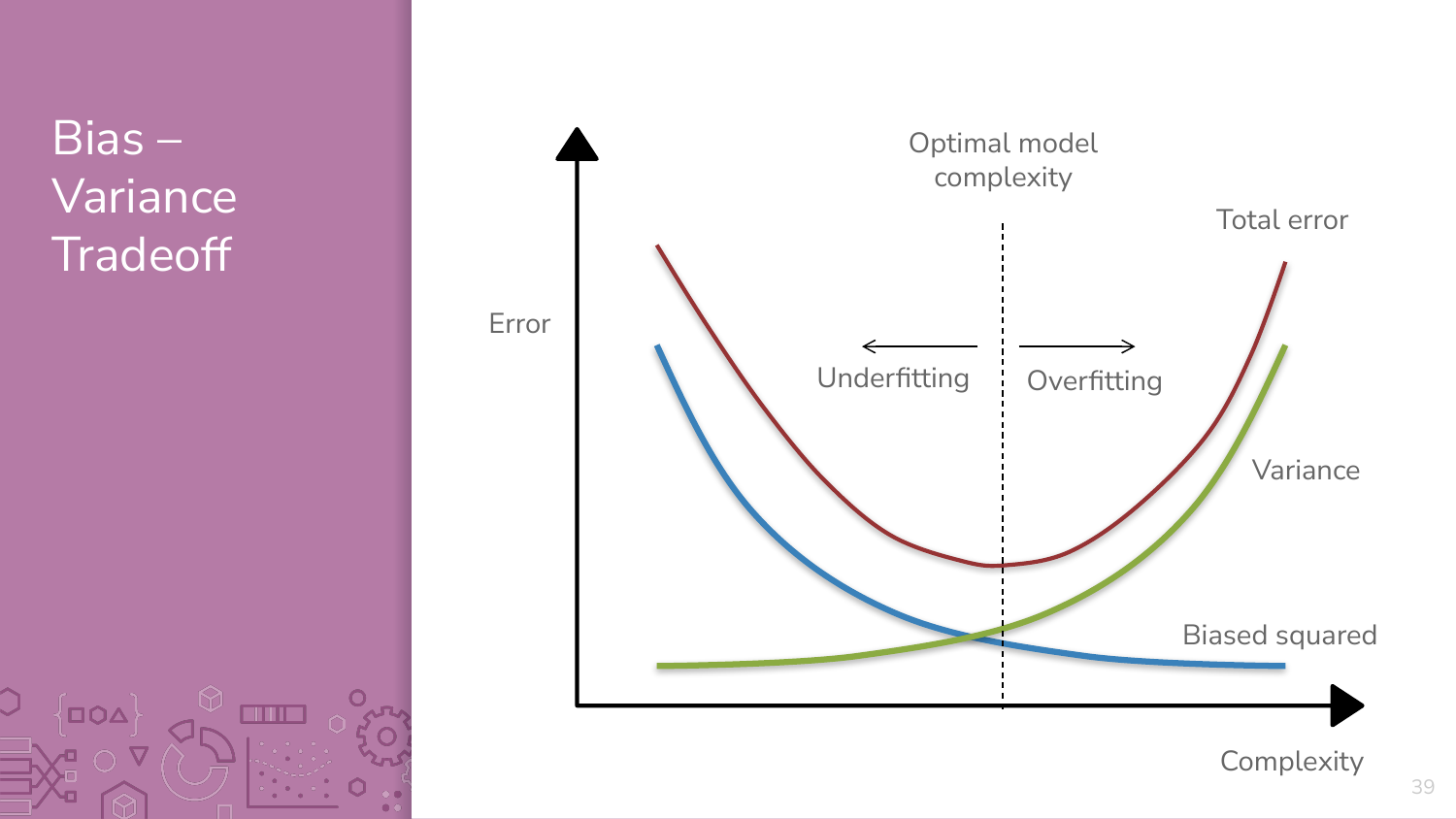

# Bias – Variance Tradeoff
Optimal model complexity

Total error

Error

Underfitting
Overfitting
Variance
Biased squared
Complexity
39